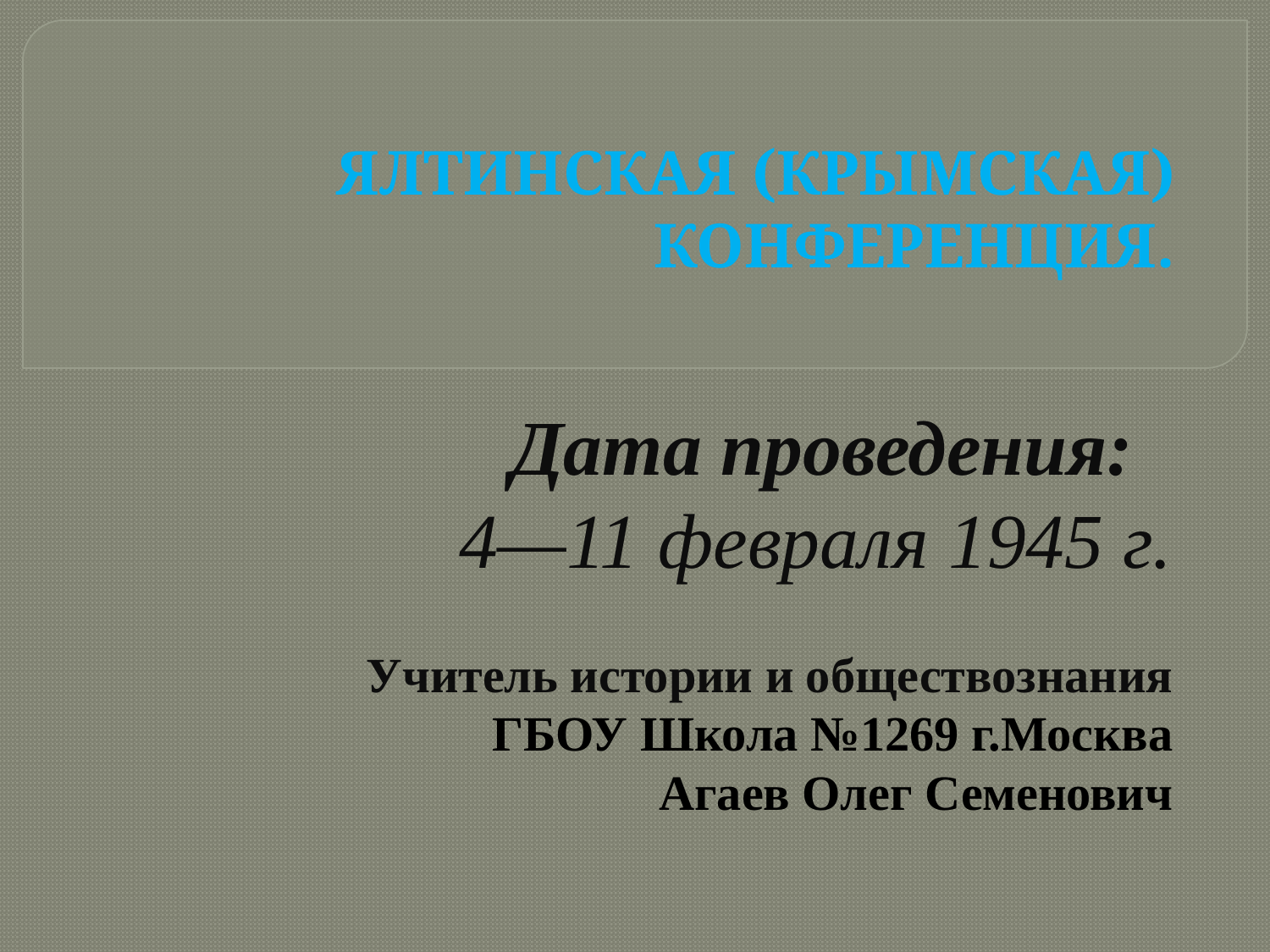

# ЯЛТИНСКАЯ (КРЫМСКАЯ) КОНФЕРЕНЦИЯ.
Дата проведения:
4—11 февраля 1945 г.

 Учитель истории и обществознания
ГБОУ Школа №1269 г.Москва
Агаев Олег Семенович